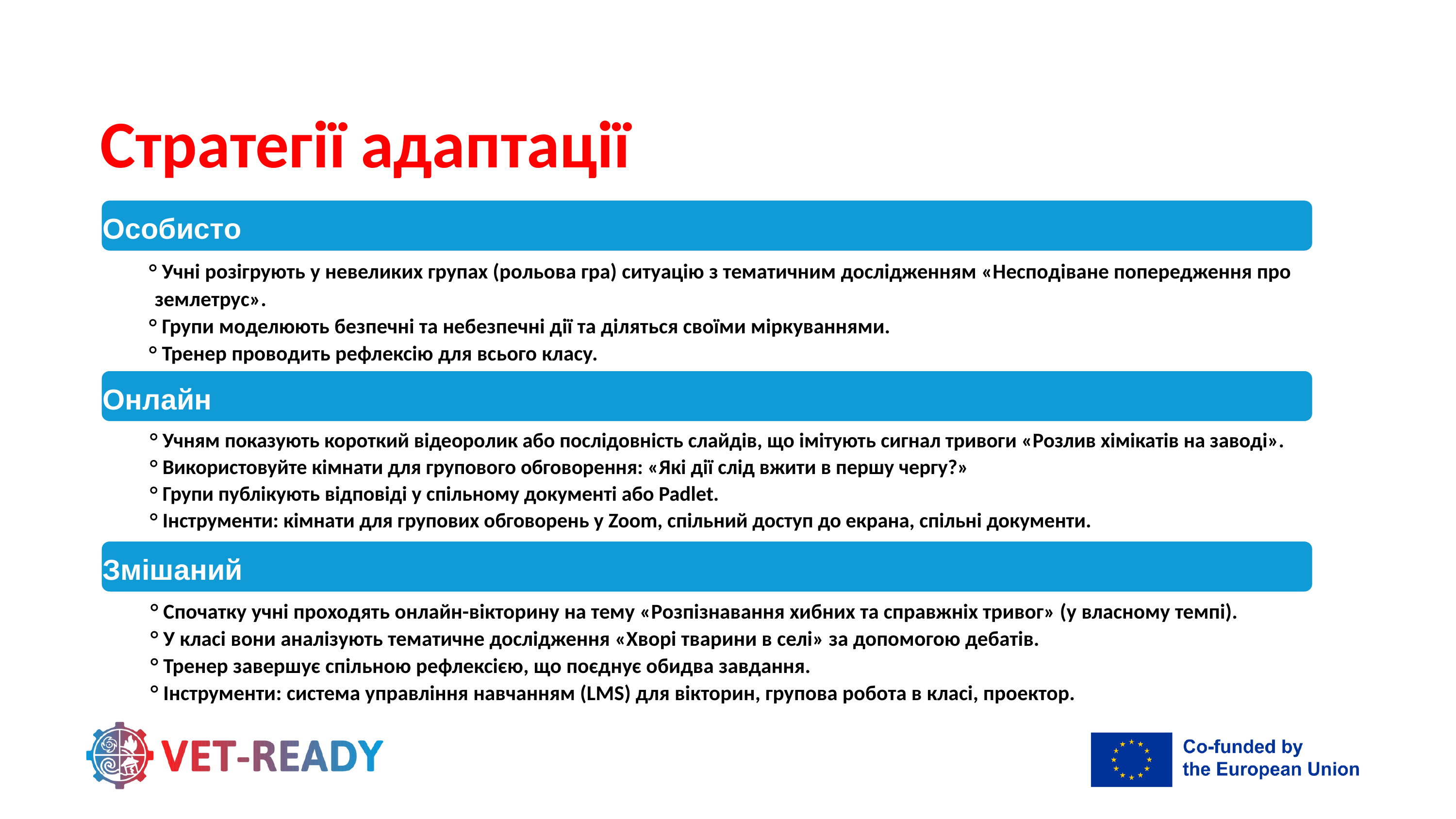

Стратегії адаптації

Особисто
Учні розігрують у невеликих групах (рольова гра) ситуацію з тематичним дослідженням «Несподіване попередження про землетрус».
Групи моделюють безпечні та небезпечні дії та діляться своїми міркуваннями.
Тренер проводить рефлексію для всього класу.
Матеріали: роздруковані сценарії, проектор для візуальних демонстрацій небезпек, дошка для ключових порад з безпеки.

Онлайн
Учням показують короткий відеоролик або послідовність слайдів, що імітують сигнал тривоги «Розлив хімікатів на заводі».
Використовуйте кімнати для групового обговорення: «Які дії слід вжити в першу чергу?»
Групи публікують відповіді у спільному документі або Padlet.
Інструменти: кімнати для групових обговорень у Zoom, спільний доступ до екрана, спільні документи.

Змішаний
Спочатку учні проходять онлайн-вікторину на тему «Розпізнавання хибних та справжніх тривог» (у власному темпі).
У класі вони аналізують тематичне дослідження «Хворі тварини в селі» за допомогою дебатів.
Тренер завершує спільною рефлексією, що поєднує обидва завдання.
Інструменти: система управління навчанням (LMS) для вікторин, групова робота в класі, проектор.